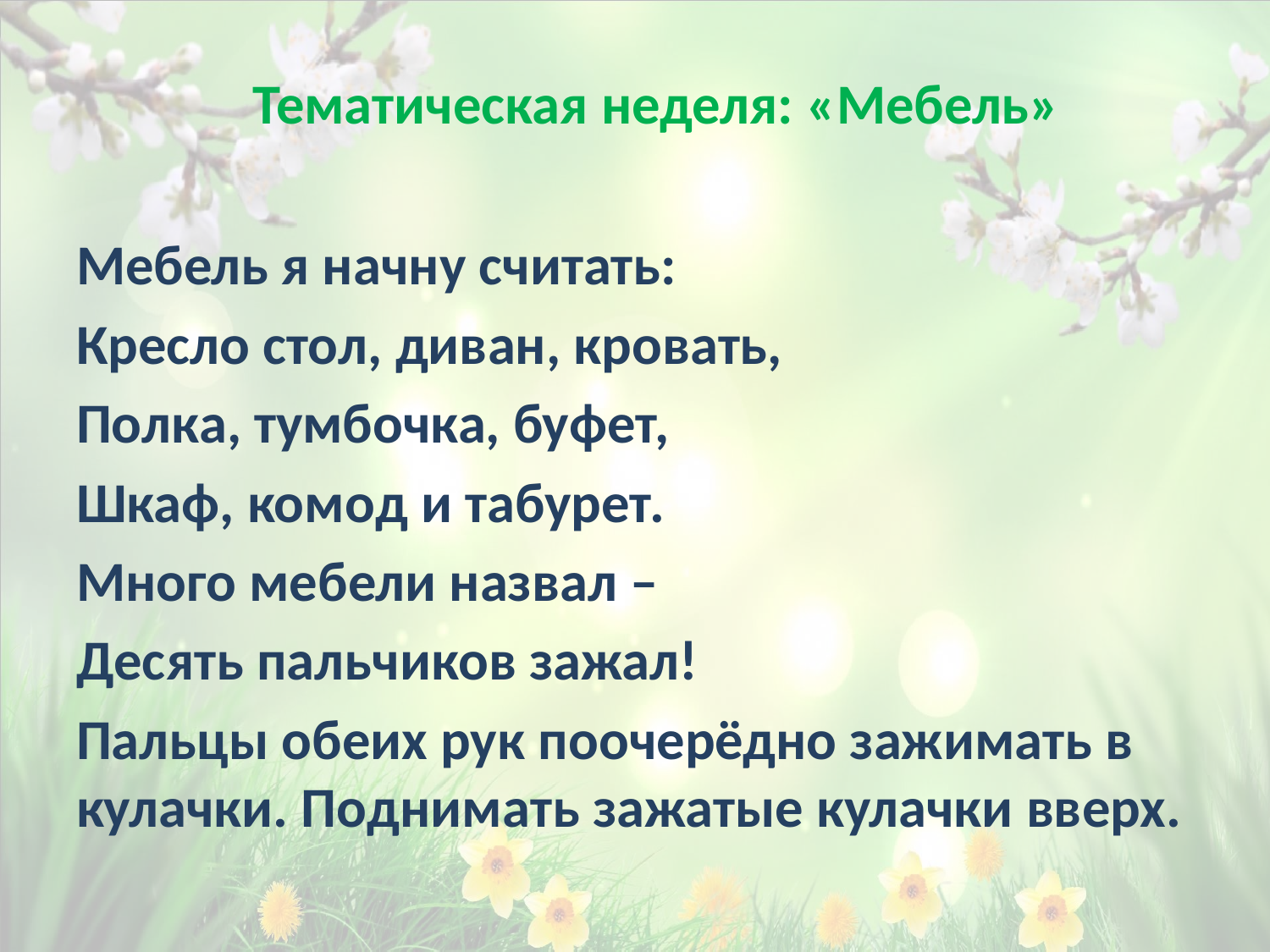

# Тематическая неделя: «Мебель»
Мебель я начну считать:
Кресло стол, диван, кровать,
Полка, тумбочка, буфет,
Шкаф, комод и табурет.
Много мебели назвал –
Десять пальчиков зажал!
Пальцы обеих рук поочерёдно зажимать в кулачки. Поднимать зажатые кулачки вверх.